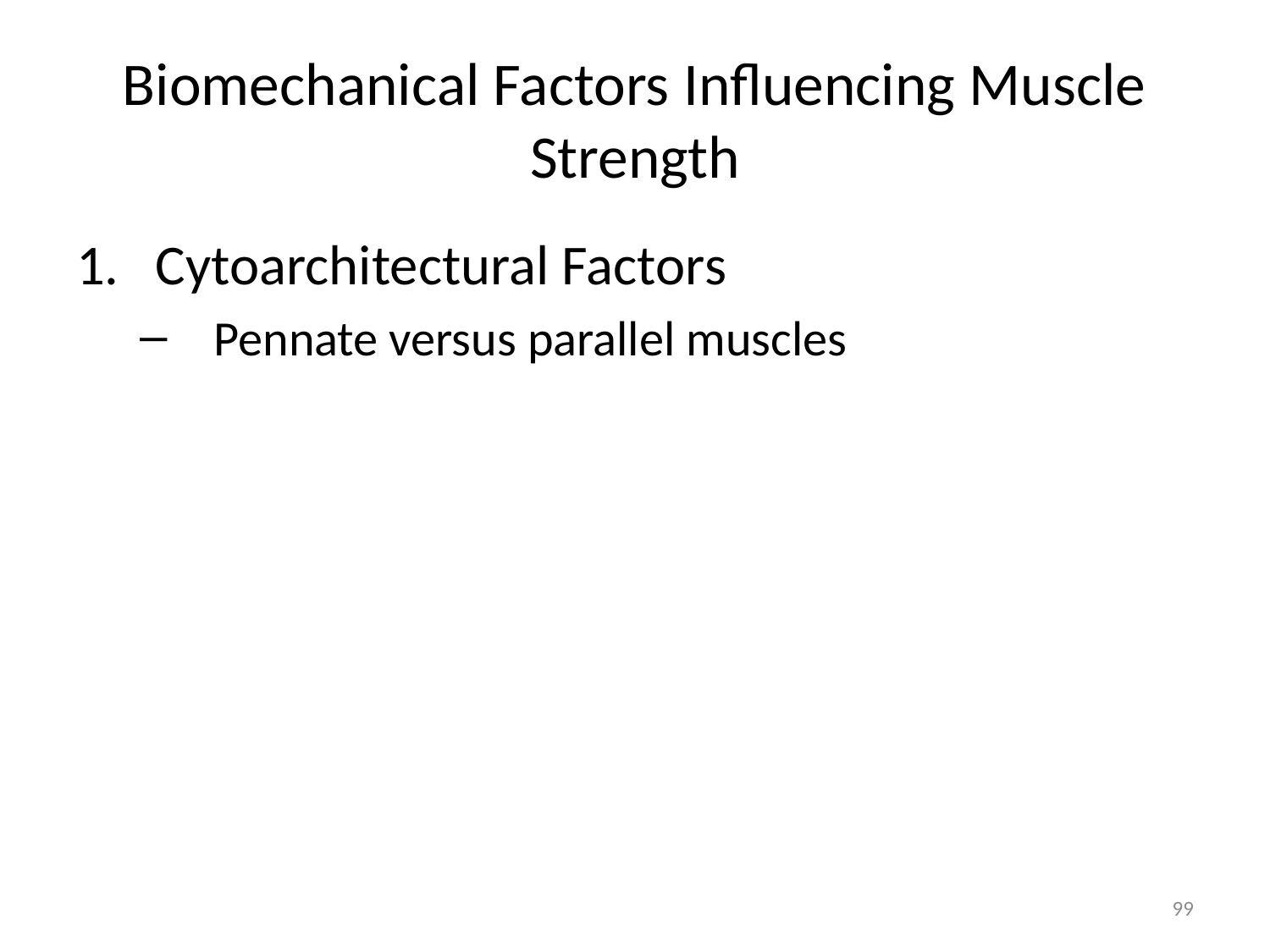

# Biomechanical Factors Influencing Muscle Strength
Cytoarchitectural Factors
Pennate versus parallel muscles

99